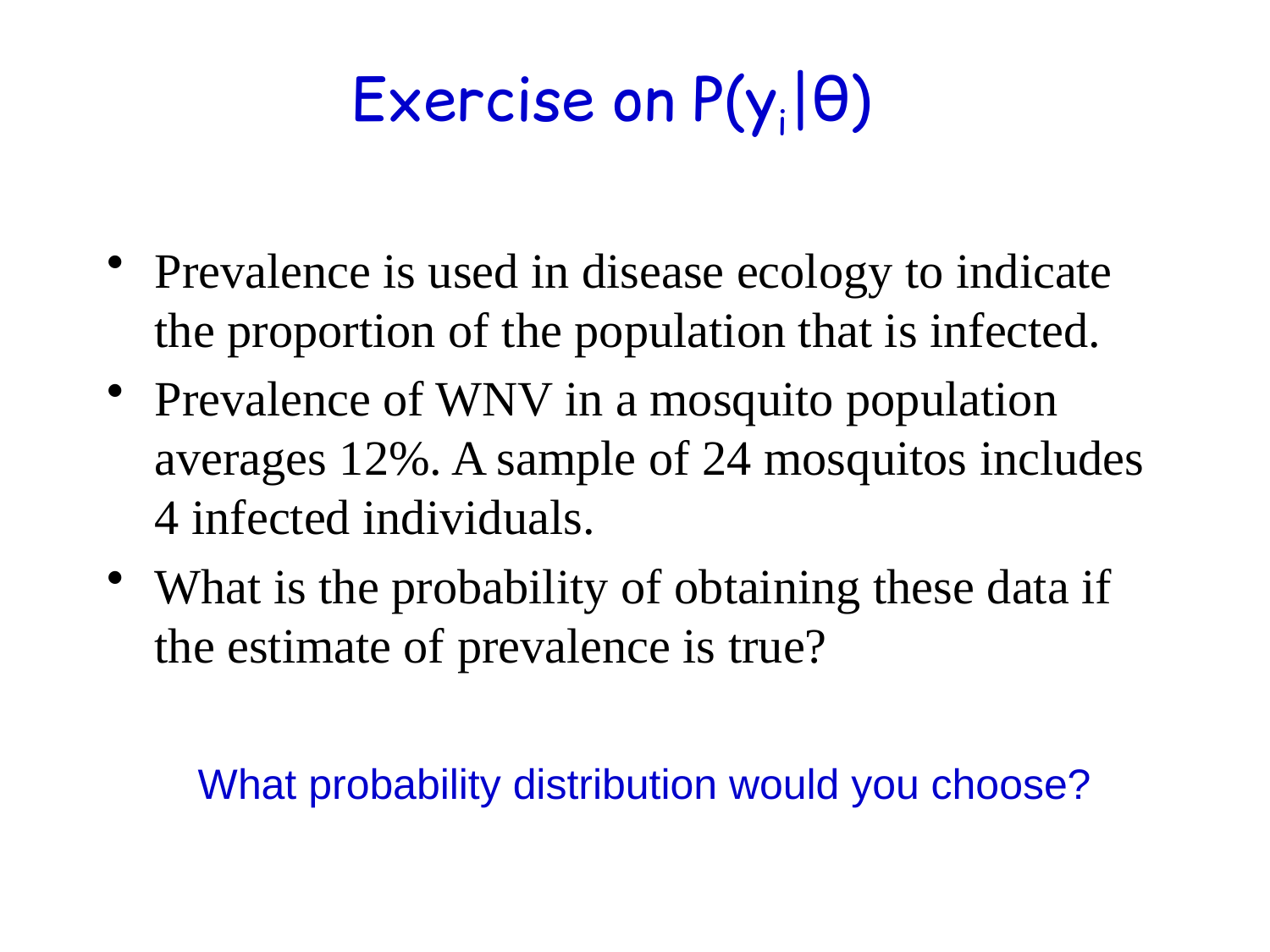

# Exercise on P(yi|θ)
Prevalence is used in disease ecology to indicate the proportion of the population that is infected.
Prevalence of WNV in a mosquito population averages 12%. A sample of 24 mosquitos includes 4 infected individuals.
What is the probability of obtaining these data if the estimate of prevalence is true?

What probability distribution would you choose?